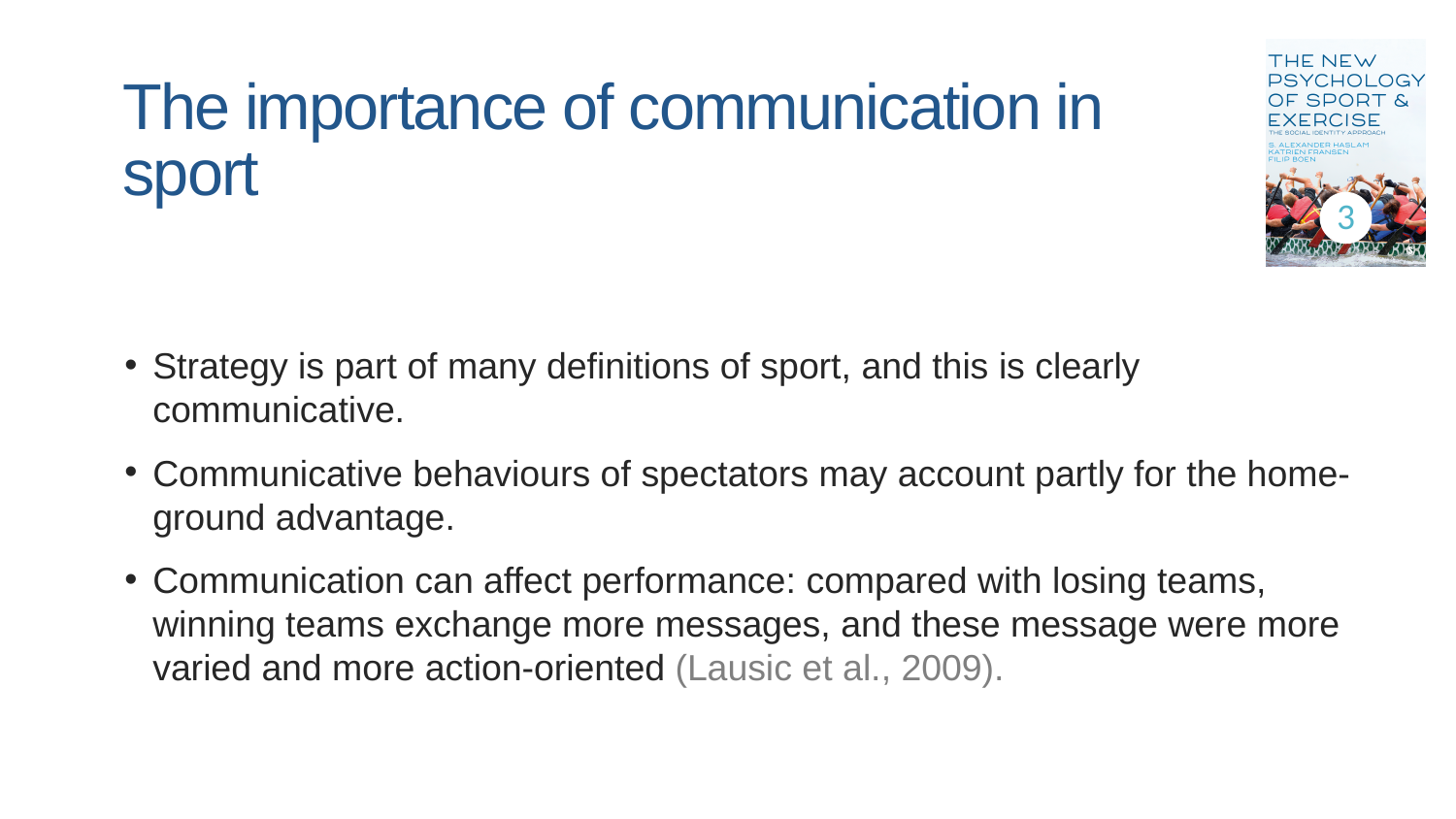

# The importance of communication in sport
3

Strategy is part of many definitions of sport, and this is clearly communicative.
Communicative behaviours of spectators may account partly for the home-ground advantage.
Communication can affect performance: compared with losing teams, winning teams exchange more messages, and these message were more varied and more action-oriented (Lausic et al., 2009).